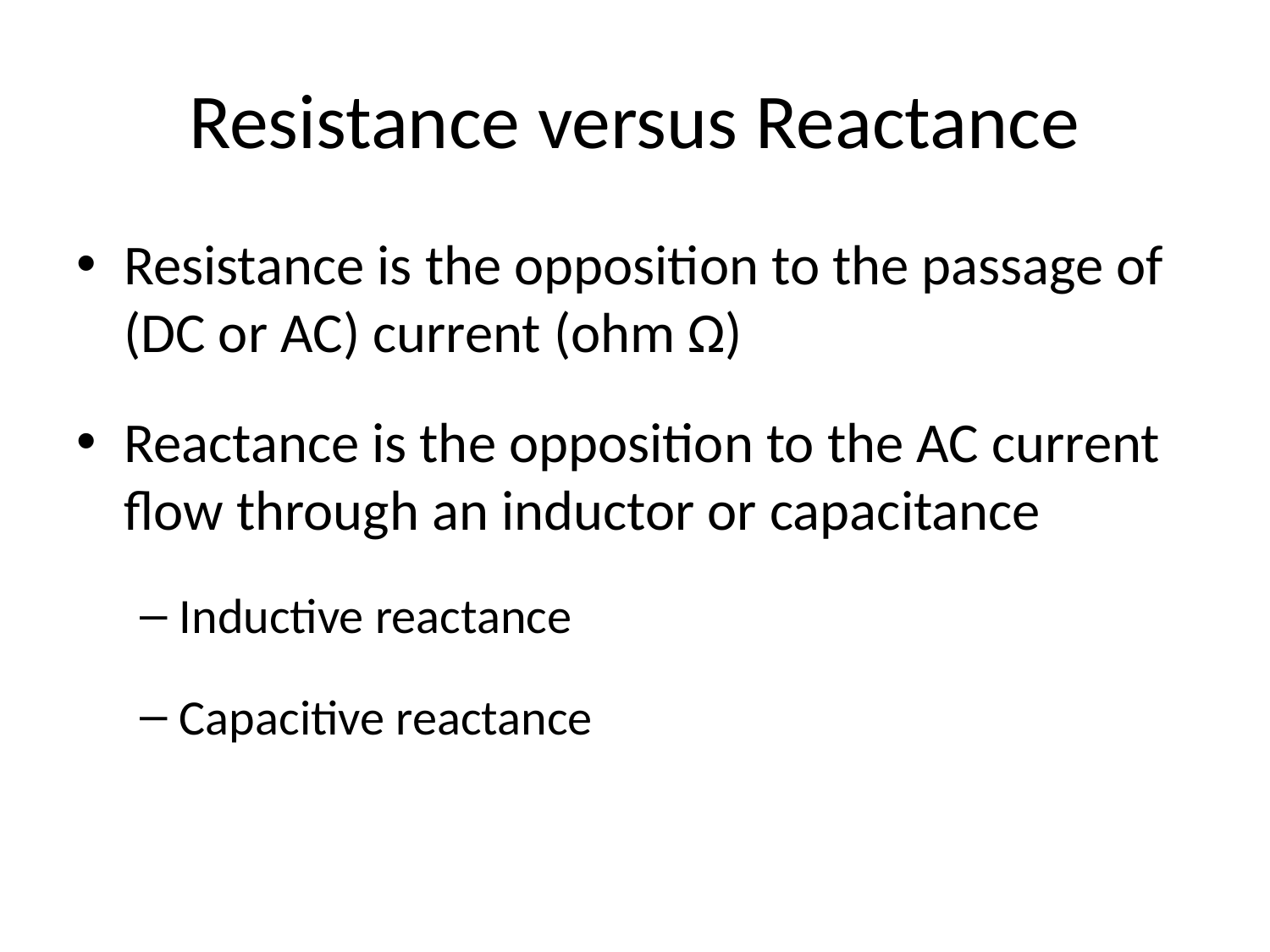

# Resistance versus Reactance
Resistance is the opposition to the passage of (DC or AC) current (ohm Ω)
Reactance is the opposition to the AC current flow through an inductor or capacitance
Inductive reactance
Capacitive reactance